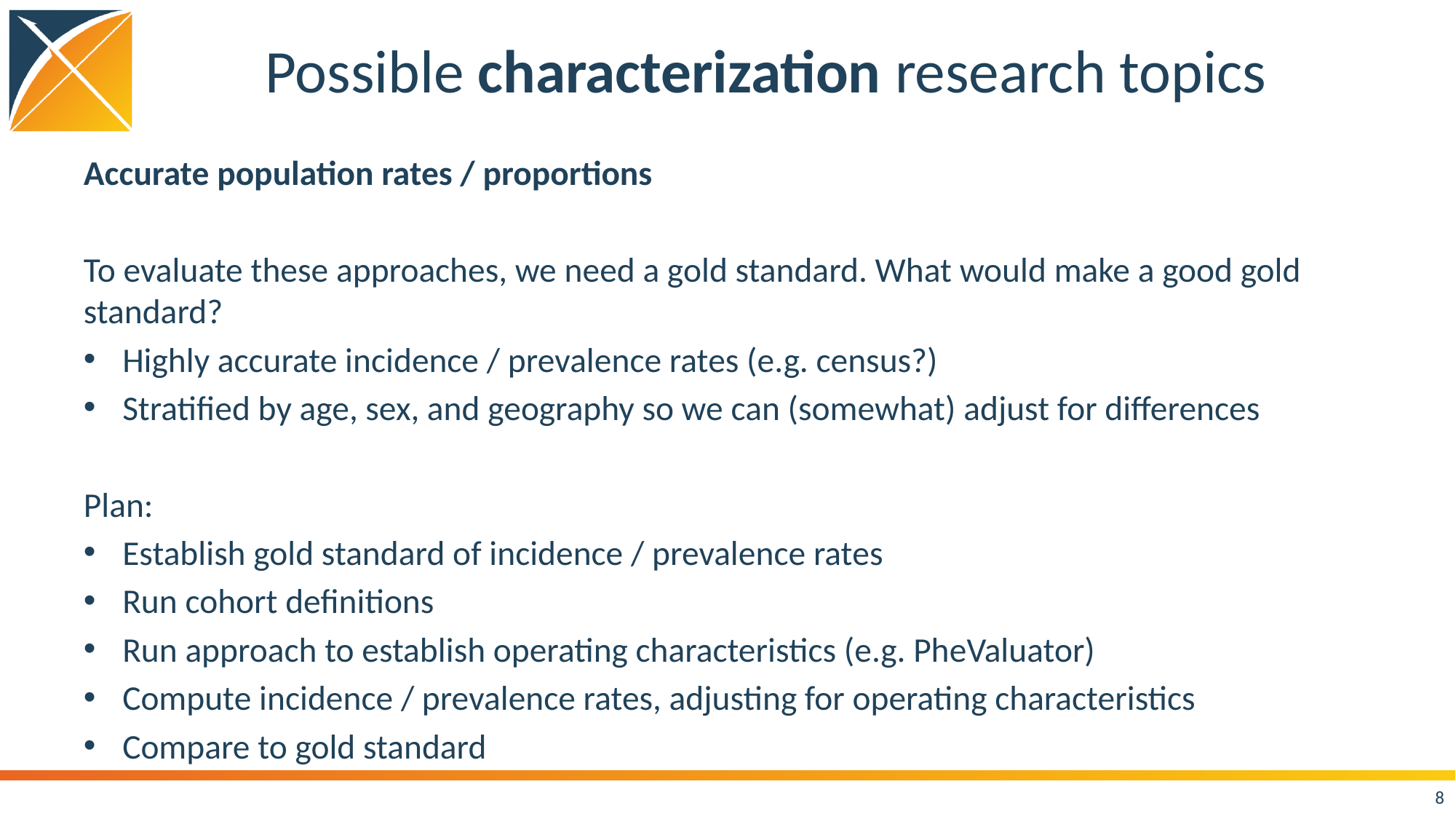

# Possible characterization research topics
Accurate population rates / proportions

To evaluate these approaches, we need a gold standard. What would make a good gold standard?
Highly accurate incidence / prevalence rates (e.g. census?)
Stratified by age, sex, and geography so we can (somewhat) adjust for differences

Plan:
Establish gold standard of incidence / prevalence rates
Run cohort definitions
Run approach to establish operating characteristics (e.g. PheValuator)
Compute incidence / prevalence rates, adjusting for operating characteristics
Compare to gold standard

8